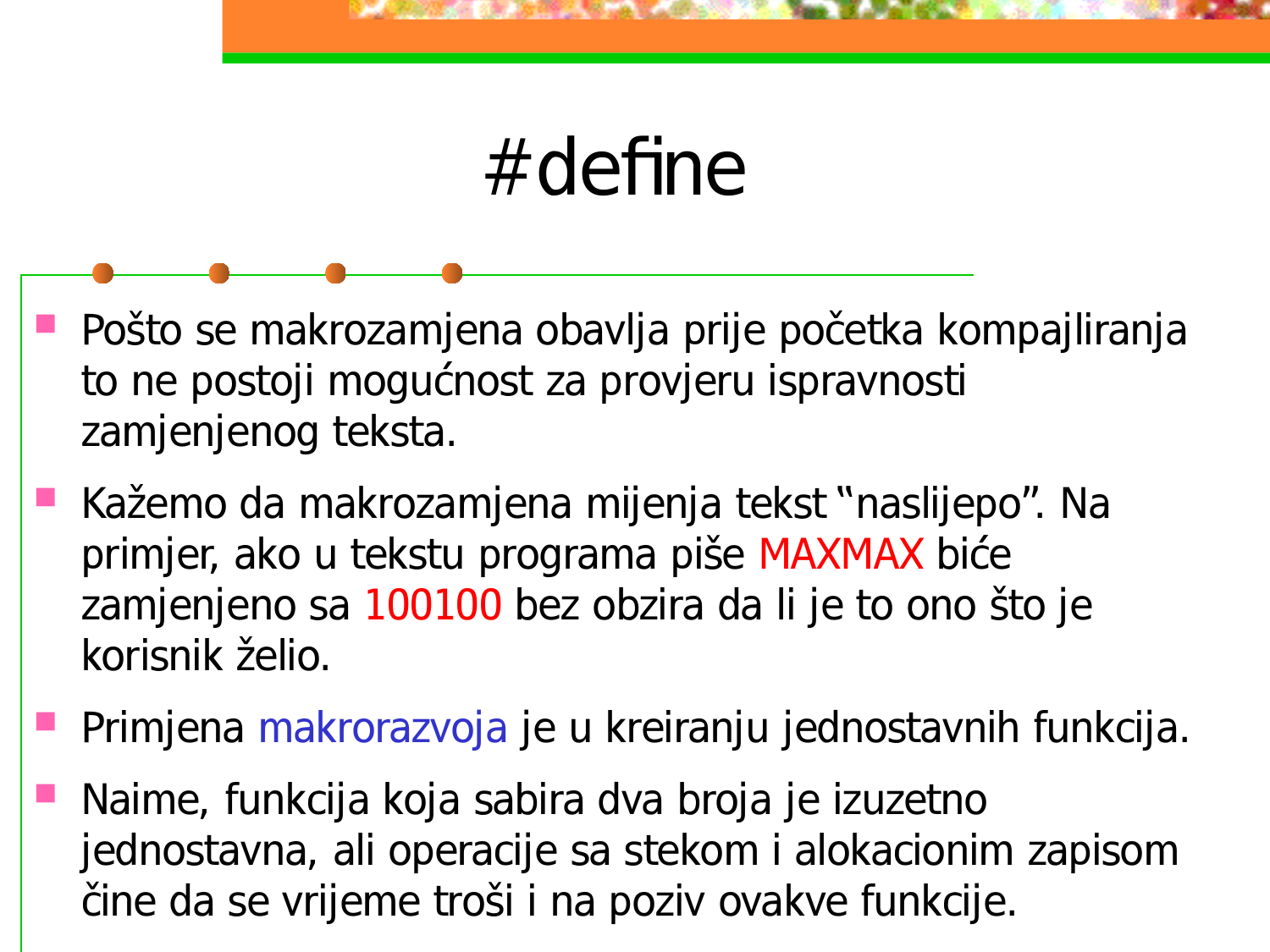

# #define
Pošto se makrozamjena obavlja prije početka kompajliranja to ne postoji mogućnost za provjeru ispravnosti zamjenjenog teksta.
Kažemo da makrozamjena mijenja tekst “naslijepo”. Na primjer, ako u tekstu programa piše MAXMAX biće zamjenjeno sa 100100 bez obzira da li je to ono što je korisnik želio.
Primjena makrorazvoja je u kreiranju jednostavnih funkcija.
Naime, funkcija koja sabira dva broja je izuzetno jednostavna, ali operacije sa stekom i alokacionim zapisom čine da se vrijeme troši i na poziv ovakve funkcije.